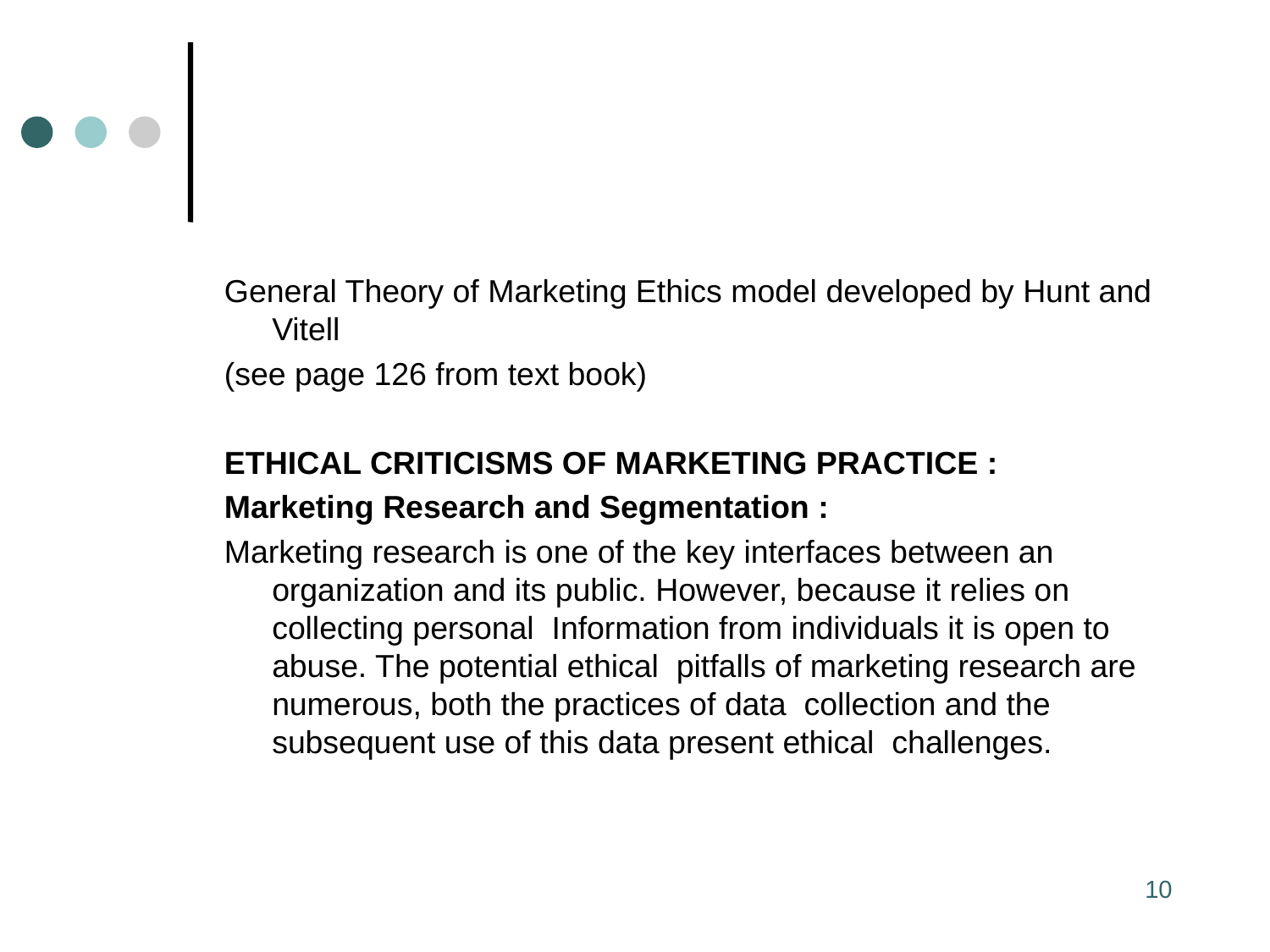

#
General Theory of Marketing Ethics model developed by Hunt and Vitell
(see page 126 from text book)

ETHICAL CRITICISMS OF MARKETING PRACTICE :
Marketing Research and Segmentation :
Marketing research is one of the key interfaces between an organization and its public. However, because it relies on collecting personal  Information from individuals it is open to abuse. The potential ethical  pitfalls of marketing research are numerous, both the practices of data  collection and the subsequent use of this data present ethical  challenges.
10